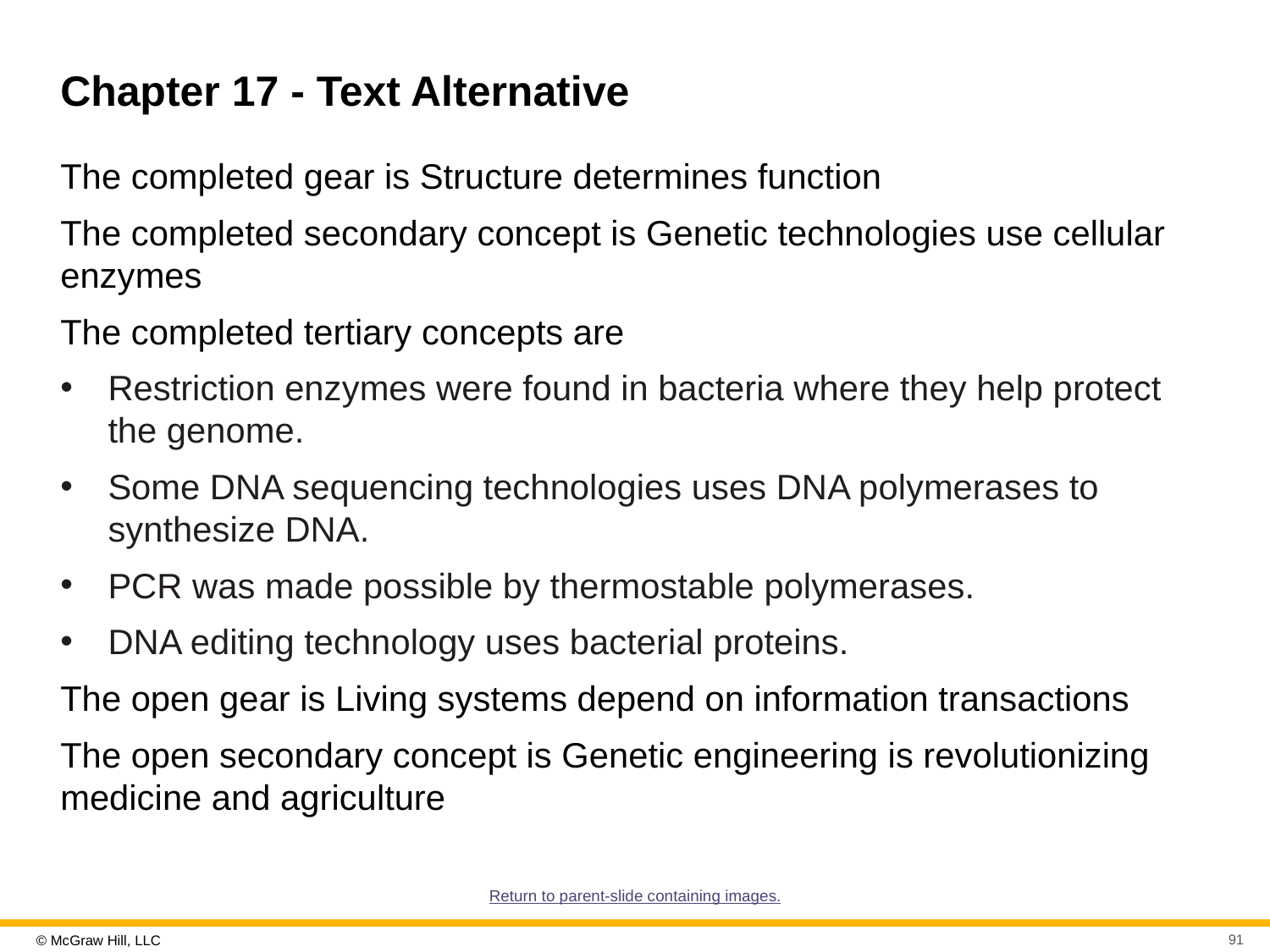

# Chapter 17 - Text Alternative
The completed gear is Structure determines function
The completed secondary concept is Genetic technologies use cellular enzymes
The completed tertiary concepts are
Restriction enzymes were found in bacteria where they help protect the genome.
Some DNA sequencing technologies uses DNA polymerases to synthesize DNA.
PCR was made possible by thermostable polymerases.
DNA editing technology uses bacterial proteins.
The open gear is Living systems depend on information transactions
The open secondary concept is Genetic engineering is revolutionizing medicine and agriculture
Return to parent-slide containing images.
91